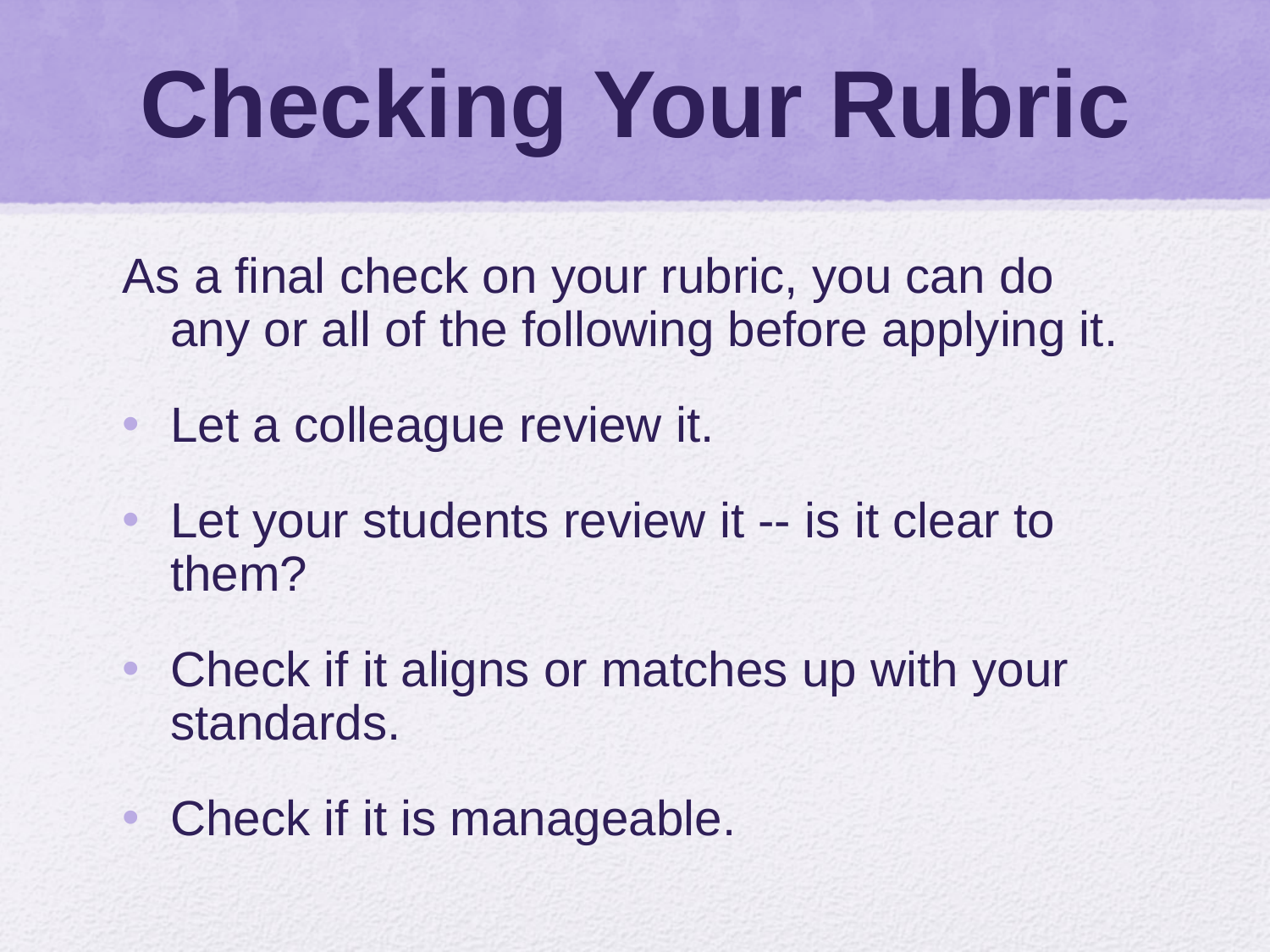

# Checking Your Rubric
As a final check on your rubric, you can do any or all of the following before applying it.
Let a colleague review it.
Let your students review it -- is it clear to them?
Check if it aligns or matches up with your standards.
Check if it is manageable.